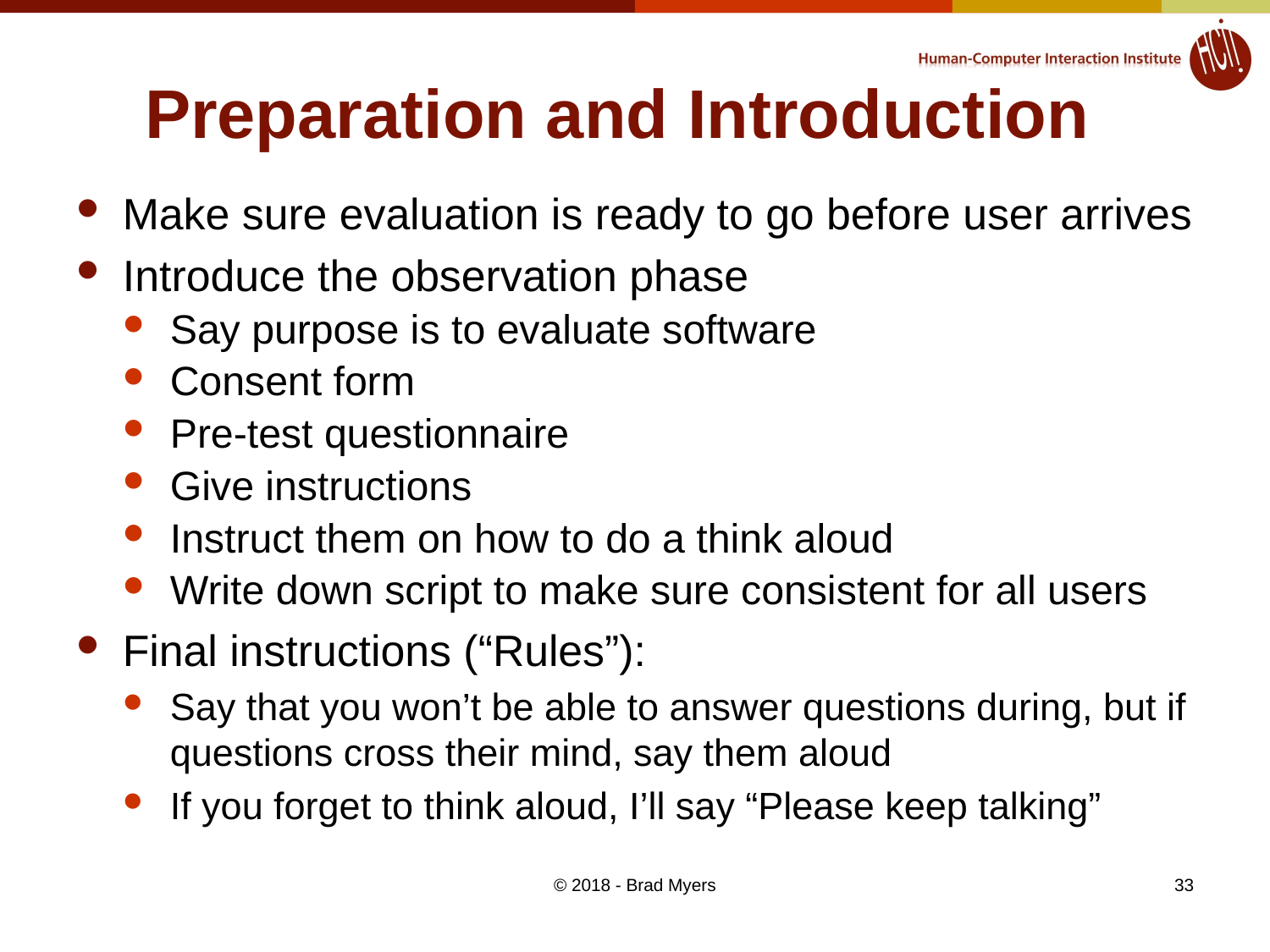

# Preparation and Introduction
Make sure evaluation is ready to go before user arrives
Introduce the observation phase
Say purpose is to evaluate software
Consent form
Pre-test questionnaire
Give instructions
Instruct them on how to do a think aloud
Write down script to make sure consistent for all users
Final instructions (“Rules”):
Say that you won’t be able to answer questions during, but if questions cross their mind, say them aloud
If you forget to think aloud, I’ll say “Please keep talking”
© 2018 - Brad Myers
33